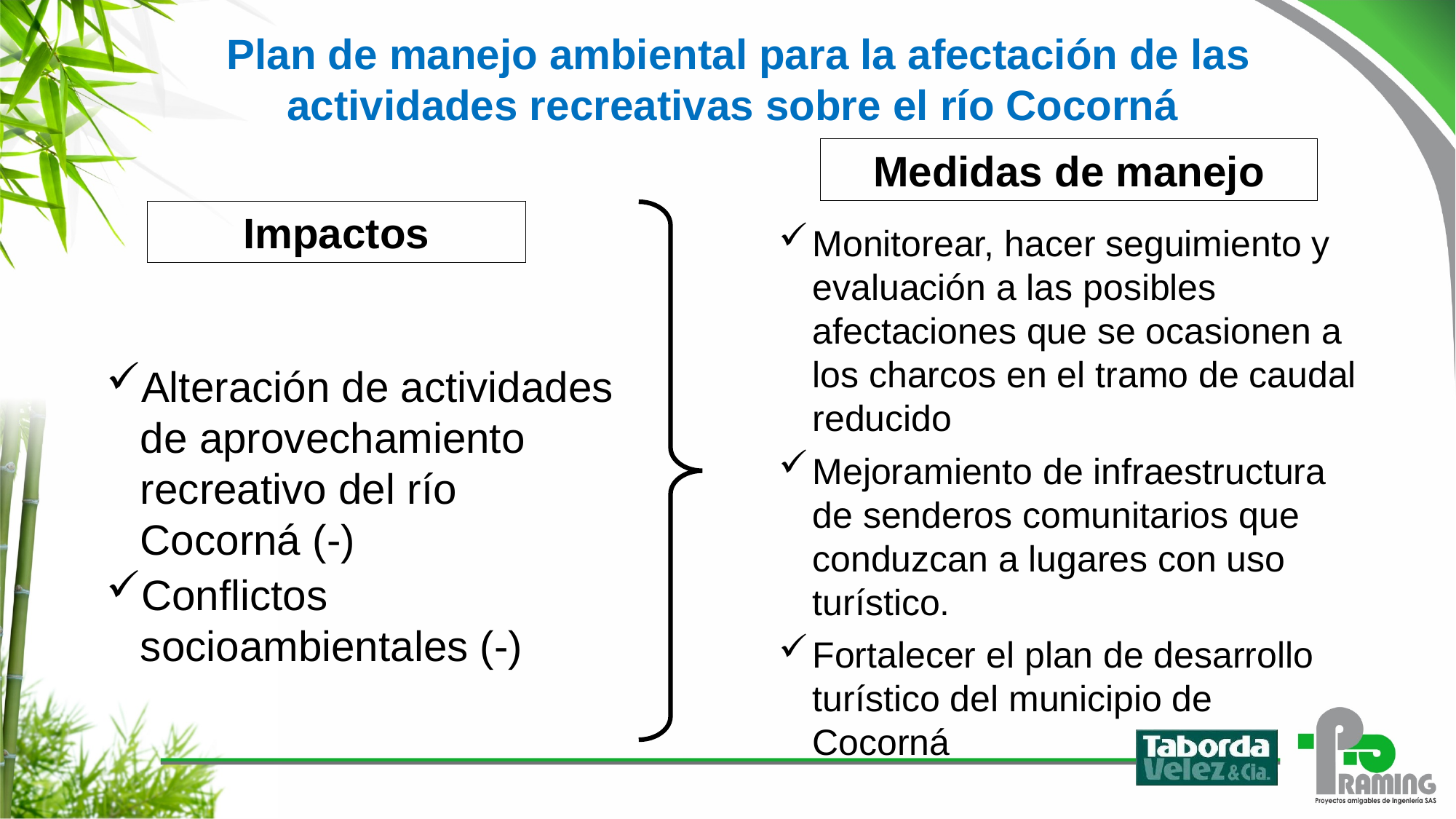

Plan de manejo ambiental para la afectación de las actividades recreativas sobre el río Cocorná
Medidas de manejo
Impactos

Monitorear, hacer seguimiento y evaluación a las posibles afectaciones que se ocasionen a los charcos en el tramo de caudal reducido
Mejoramiento de infraestructura de senderos comunitarios que conduzcan a lugares con uso turístico.
Fortalecer el plan de desarrollo turístico del municipio de Cocorná
Alteración de actividades de aprovechamiento recreativo del río Cocorná (-)
Conflictos socioambientales (-)